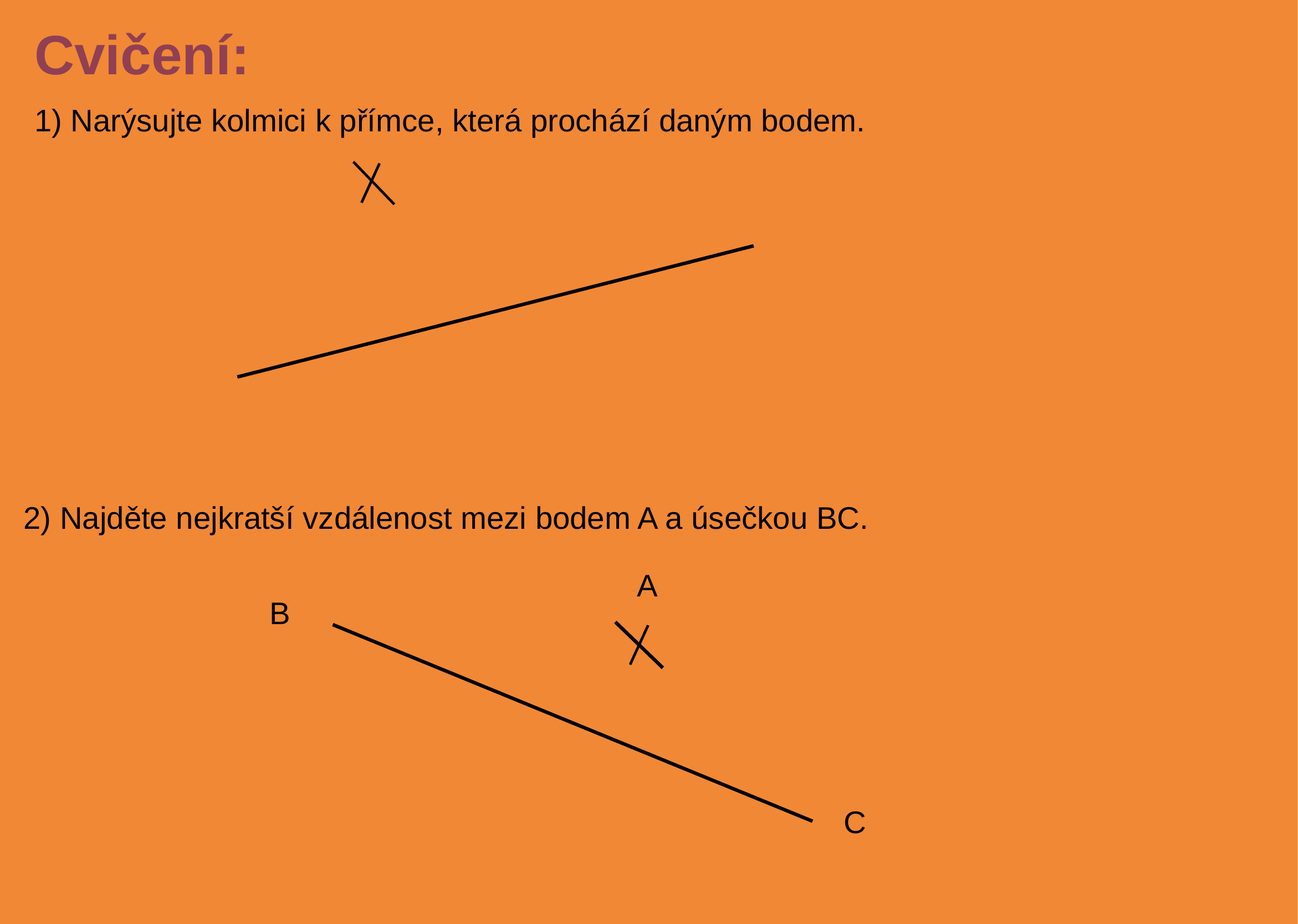

Cvičení:
1) Narýsujte kolmici k přímce, která prochází daným bodem.
2) Najděte nejkratší vzdálenost mezi bodem A a úsečkou BC.
A
B
C